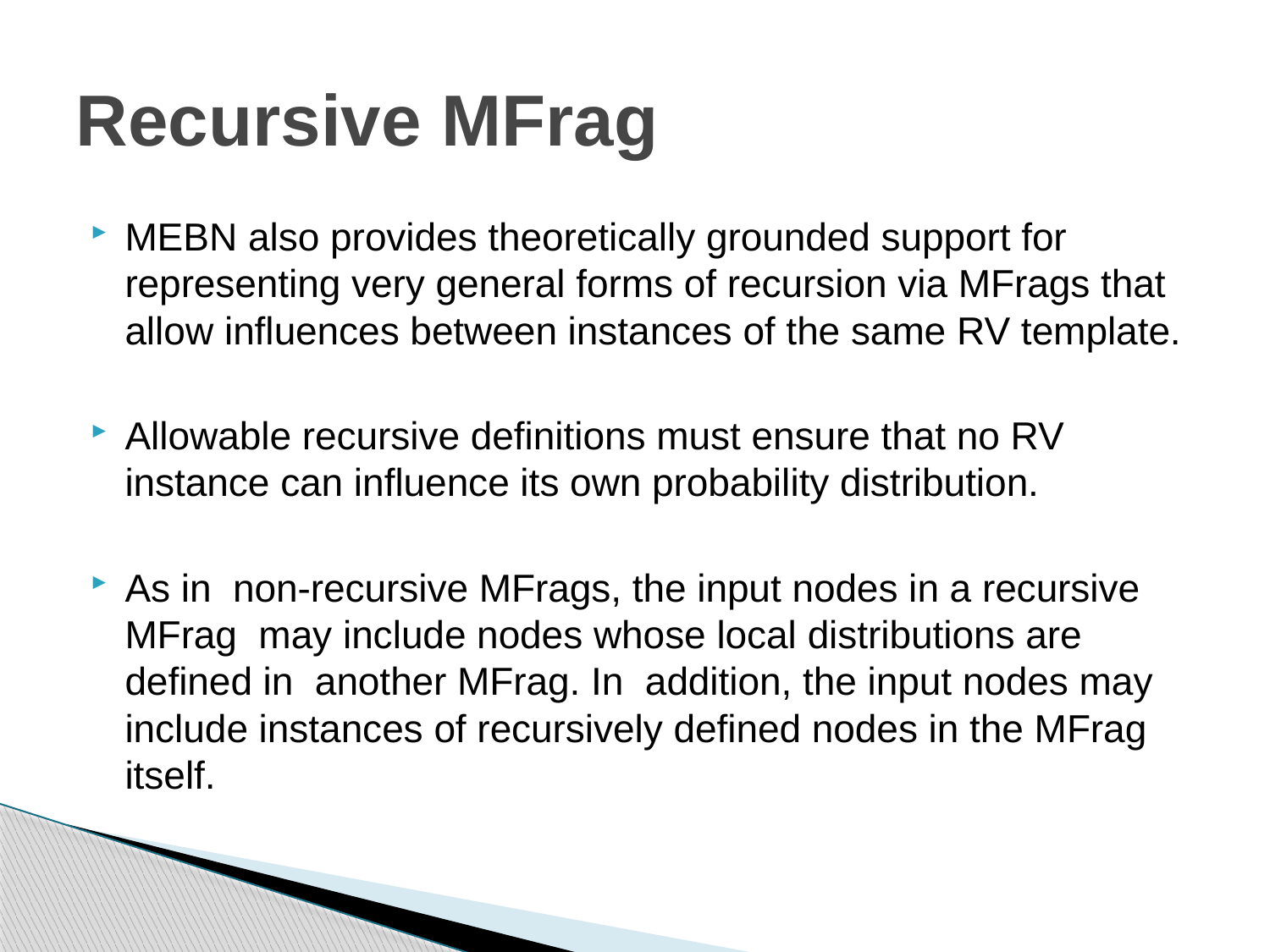

# Recursive MFrag
MEBN also provides theoretically grounded support for representing very general forms of recursion via MFrags that allow influences between instances of the same RV template.

Allowable recursive definitions must ensure that no RV  instance can influence its own probability distribution.

As in  non-recursive MFrags, the input nodes in a recursive  MFrag  may include nodes whose local distributions are defined in  another MFrag. In  addition, the input nodes may include instances of recursively defined nodes in the MFrag itself.